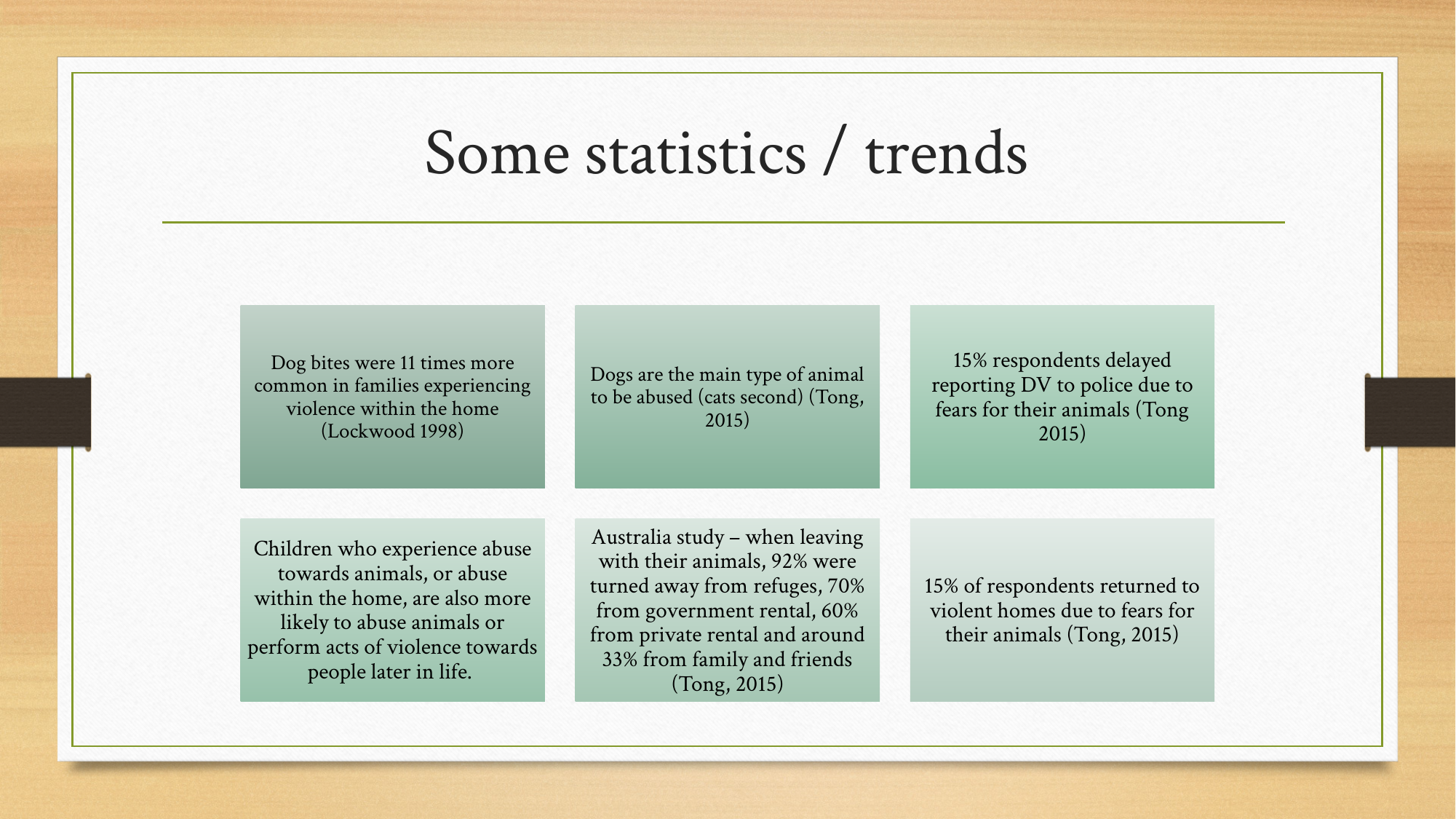

# Some statistics / trends
Dog bites were 11 times more common in families experiencing violence within the home (Lockwood 1998)
Dogs are the main type of animal to be abused (cats second) (Tong, 2015)
15% respondents delayed reporting DV to police due to fears for their animals (Tong 2015)
Children who experience abuse towards animals, or abuse within the home, are also more likely to abuse animals or perform acts of violence towards people later in life.
Australia study – when leaving with their animals, 92% were turned away from refuges, 70% from government rental, 60% from private rental and around 33% from family and friends (Tong, 2015)
15% of respondents returned to violent homes due to fears for their animals (Tong, 2015)